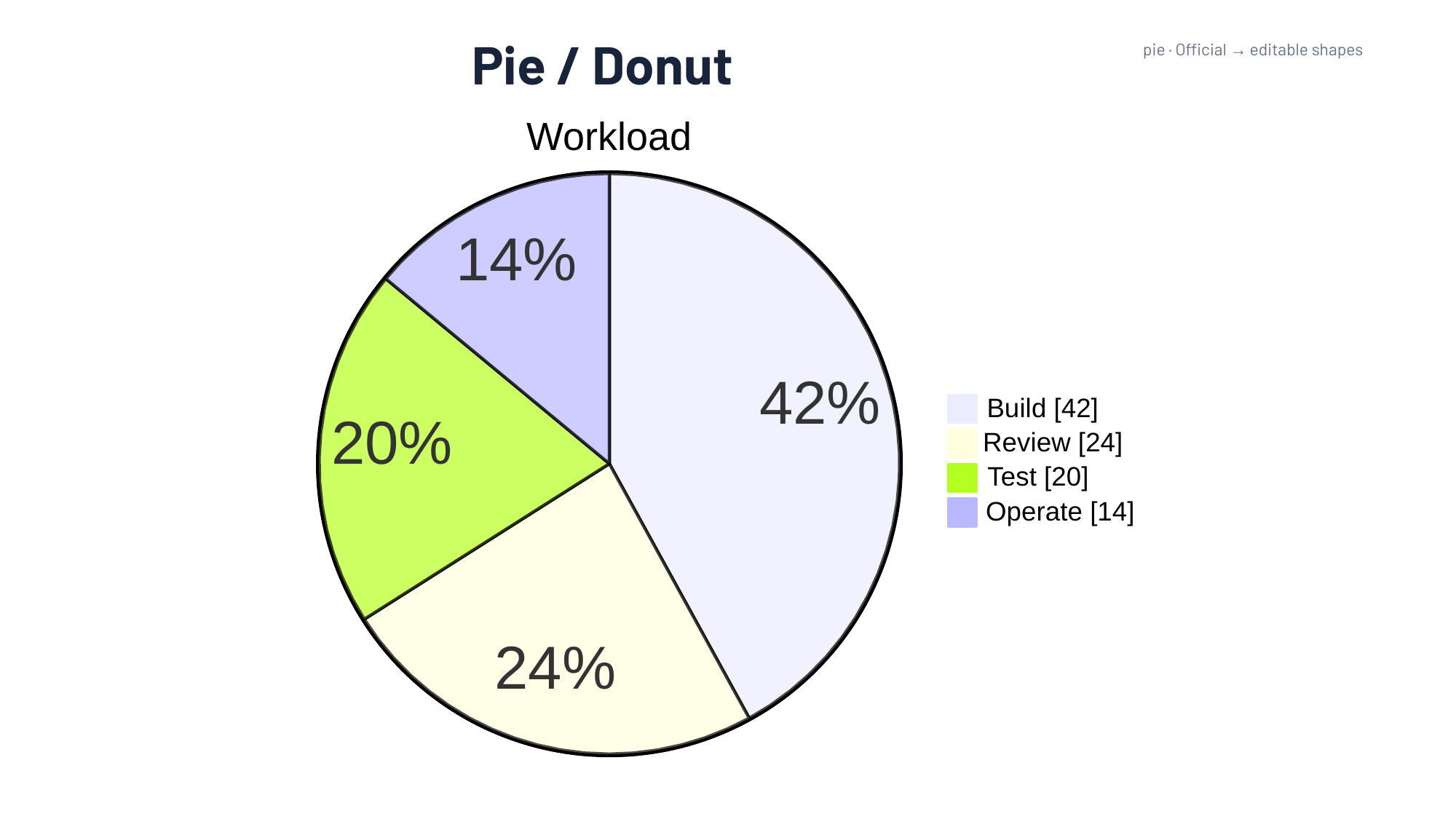

Pie / Donut
pie · Official → editable shapes
Workload

14%

42%
Build [42]

20%
Review [24]

Test [20]

Operate [14]

24%